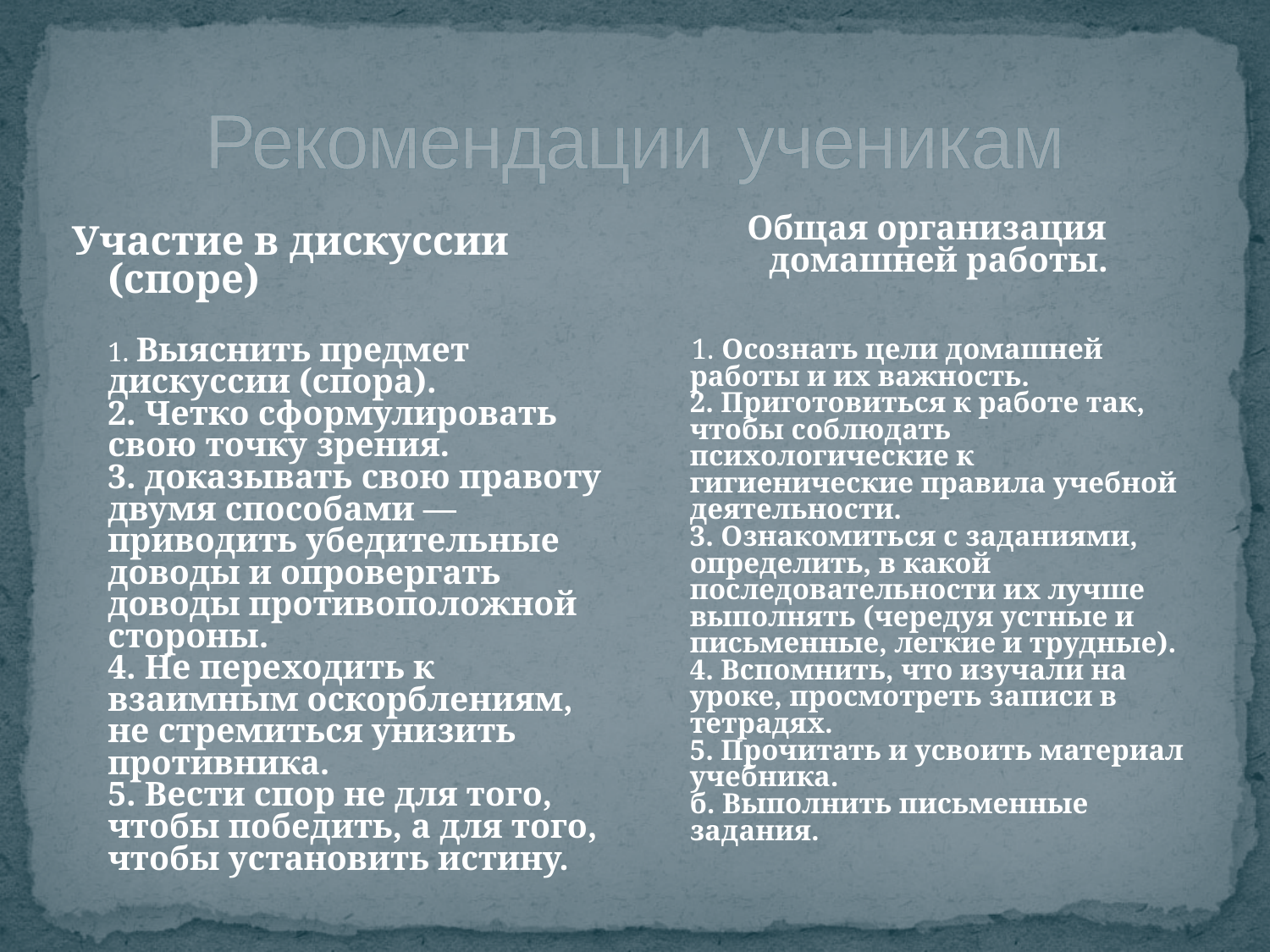

# Рекомендации ученикам
Общая организация домашней работы.

      1. Осознать цели домашней работы и их важность.
2. Приготовиться к работе так, чтобы соблюдать психологические к гигиенические правила учебной деятельности.
3. Ознакомиться с заданиями, определить, в какой последовательности их лучше выполнять (чередуя устные и письменные, легкие и трудные).
4. Вспомнить, что изучали на уроке, просмотреть записи в тетрадях.
5. Прочитать и усвоить материал учебника.
б. Выполнить письменные задания.
Участие в дискуссии (споре)
1. Выяснить предмет дискуссии (спора).
2. Четко сформулировать свою точку зрения.
3. доказывать свою правоту двумя способами — приводить убедительные доводы и опровергать доводы противоположной стороны.
4. Не переходить к взаимным оскорблениям, не стремиться унизить противника.
5. Вести спор не для того, чтобы победить, а для того, чтобы установить истину.